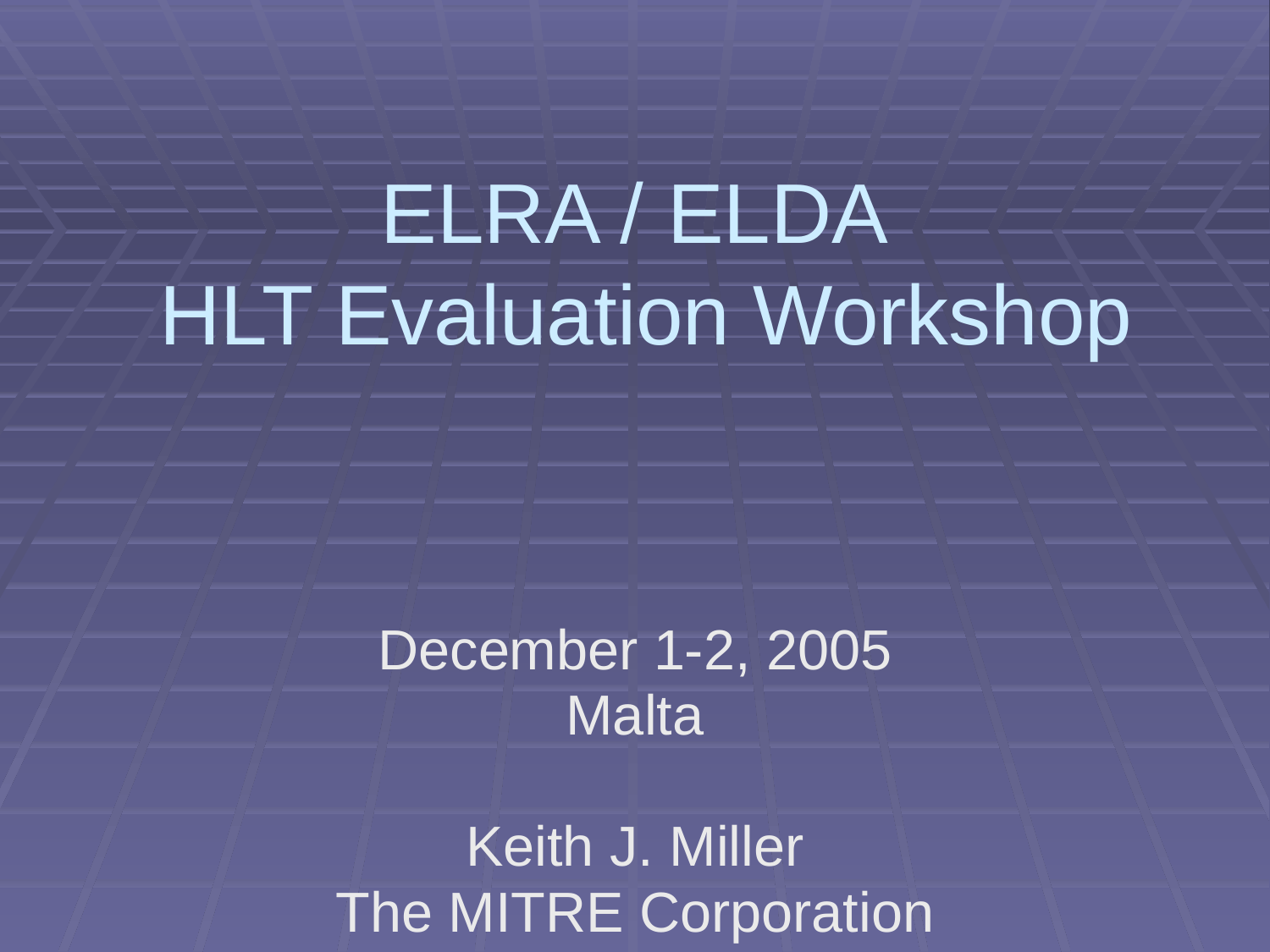

# ELRA / ELDA HLT Evaluation Workshop

December 1-2, 2005
Malta

Keith J. Miller
The MITRE Corporation